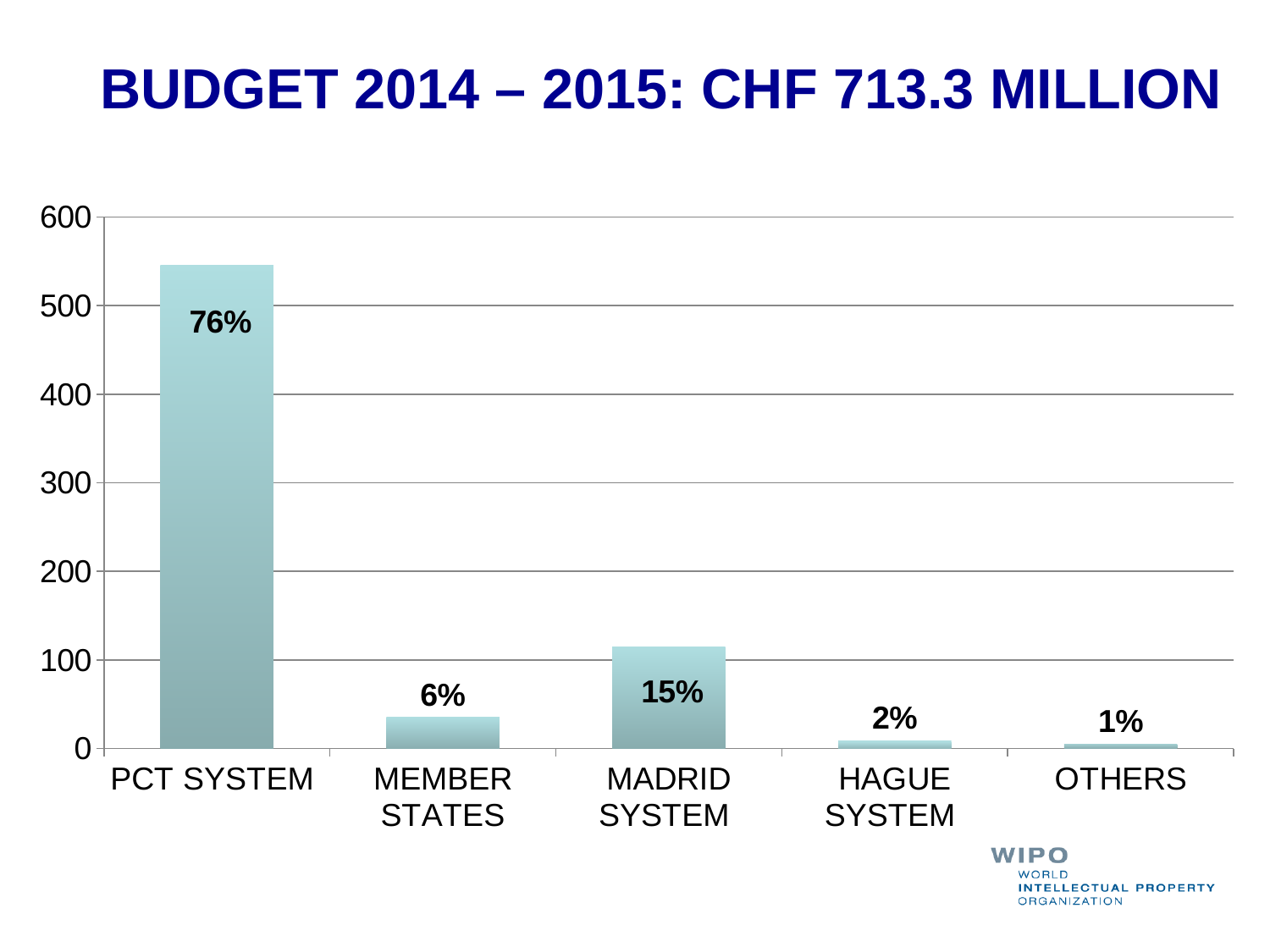

# BUDGET 2014 – 2015: CHF 713.3 MILLION

### Chart

| Category | WIPO'S MAIN SOURCES OF REVENUE |
|---|---|
| PCT SYSTEM  | 545.6 |
| MEMBER STATES | 35.2 |
| MADRID SYSTEM  | 114.6 |
| HAGUE SYSTEM  | 8.6 |
| OTHERS | 5.3 |